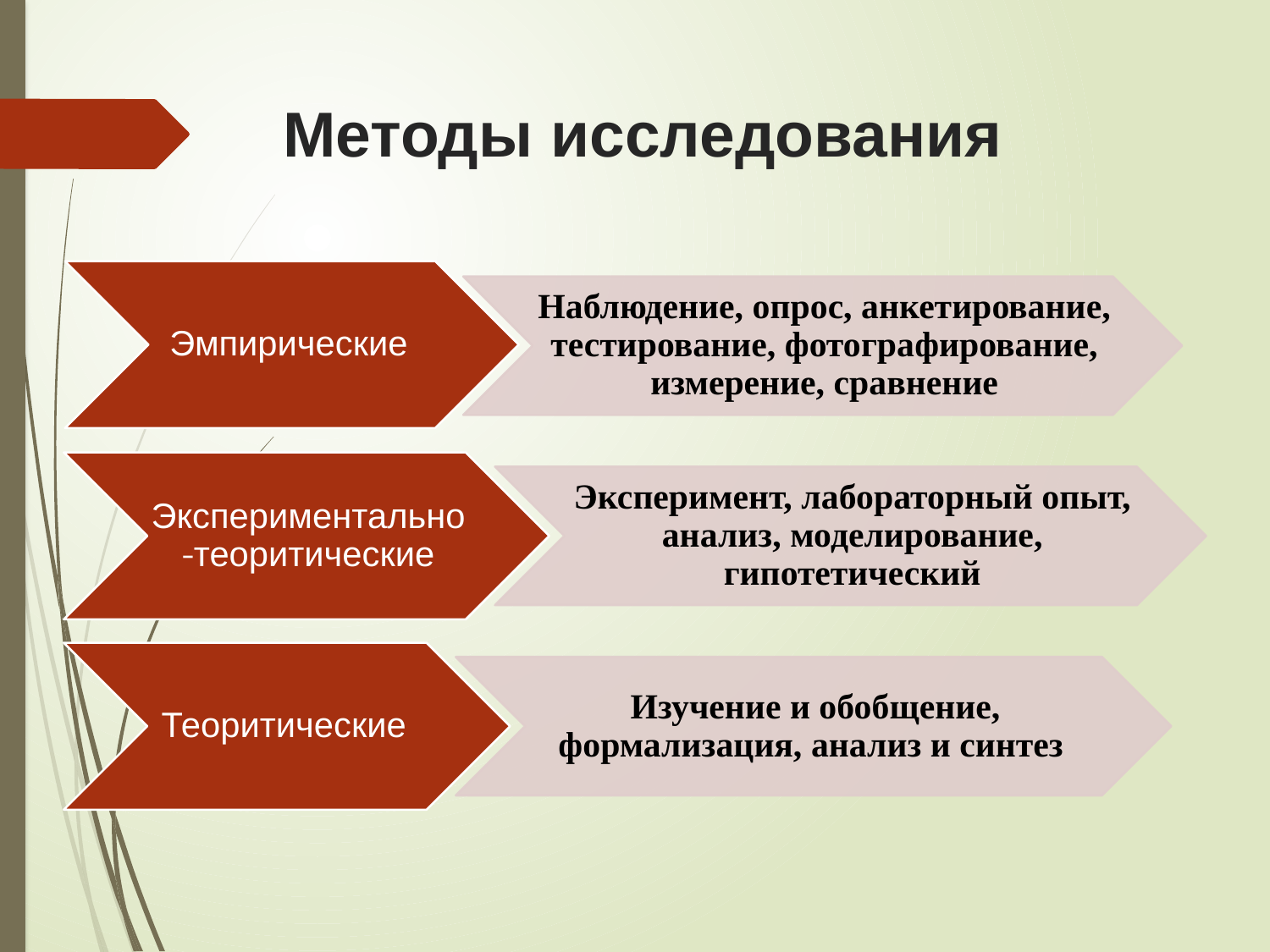

# Методы исследования
Эмпирические
Наблюдение, опрос, анкетирование, тестирование, фотографирование, измерение, сравнение
Экспериментально-теоритические
Эксперимент, лабораторный опыт, анализ, моделирование, гипотетический
Теоритические
Изучение и обобщение, формализация, анализ и синтез